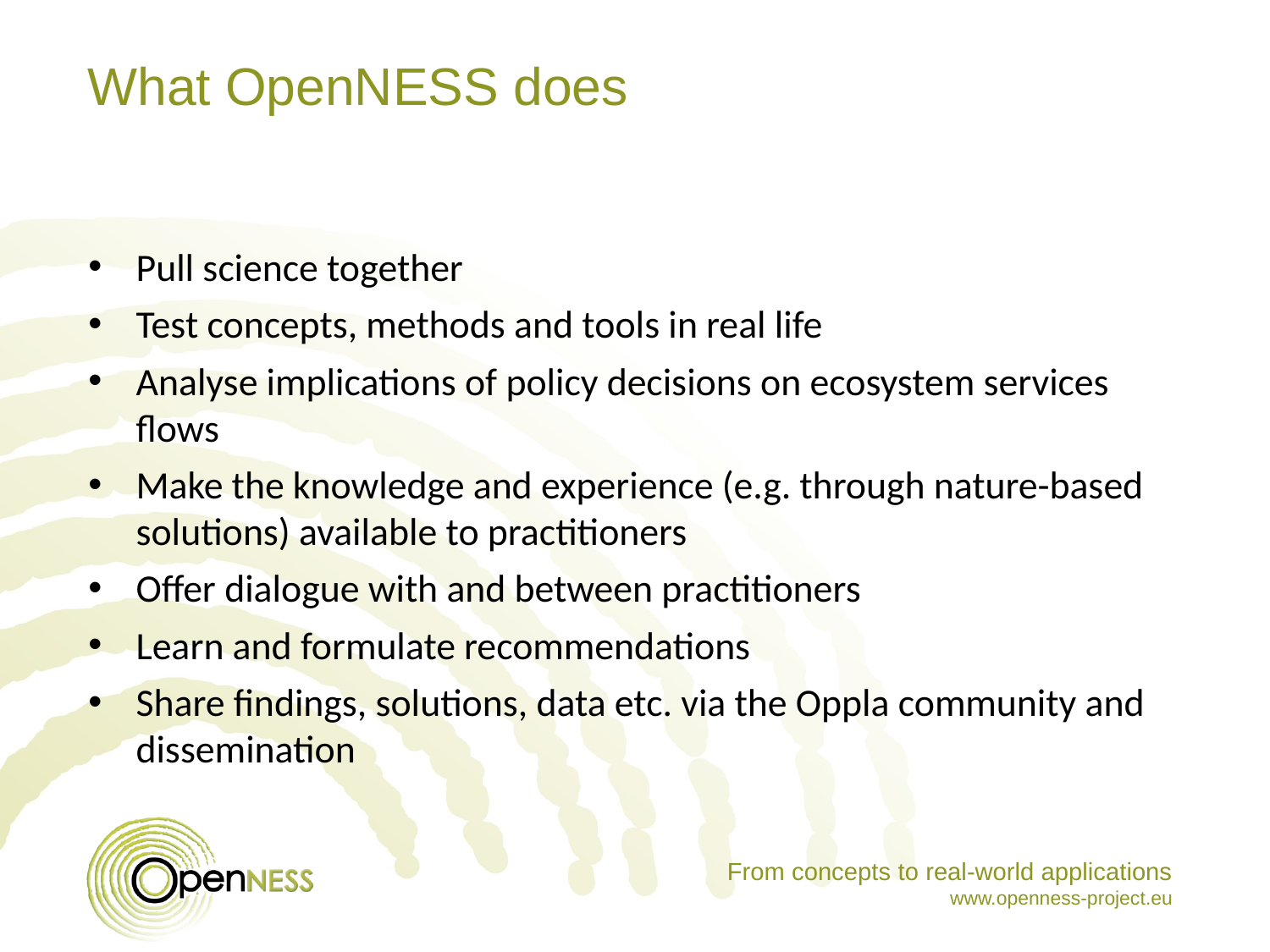

What OpenNESS does
Pull science together
Test concepts, methods and tools in real life
Analyse implications of policy decisions on ecosystem services flows
Make the knowledge and experience (e.g. through nature-based solutions) available to practitioners
Offer dialogue with and between practitioners
Learn and formulate recommendations
Share findings, solutions, data etc. via the Oppla community and dissemination